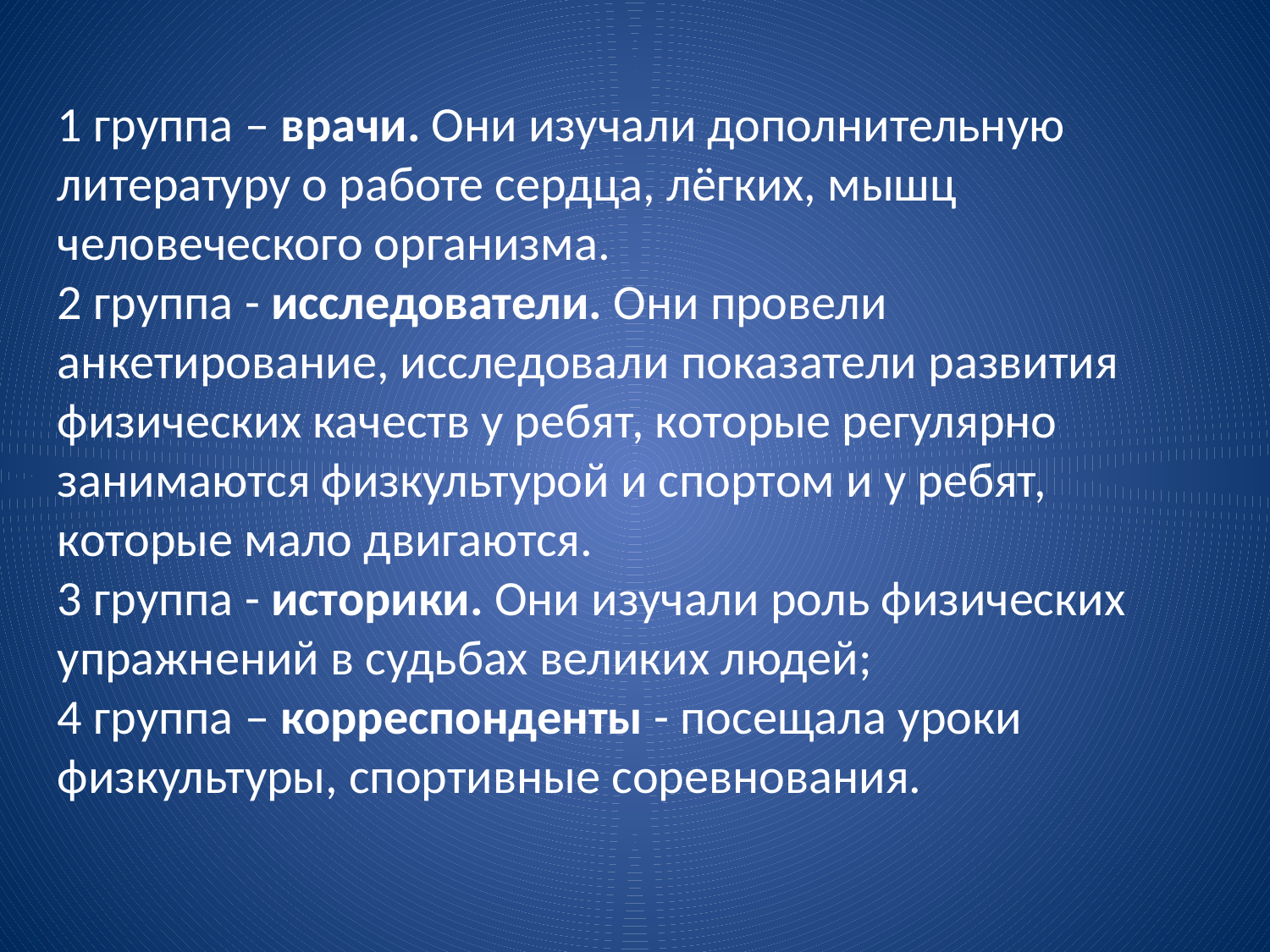

1 группа – врачи. Они изучали дополнительную литературу о работе сердца, лёгких, мышц человеческого организма.
2 группа - исследователи. Они провели анкетирование, исследовали показатели развития физических качеств у ребят, которые регулярно занимаются физкультурой и спортом и у ребят, которые мало двигаются.
3 группа - историки. Они изучали роль физических упражнений в судьбах великих людей;
4 группа – корреспонденты - посещала уроки физкультуры, спортивные соревнования.